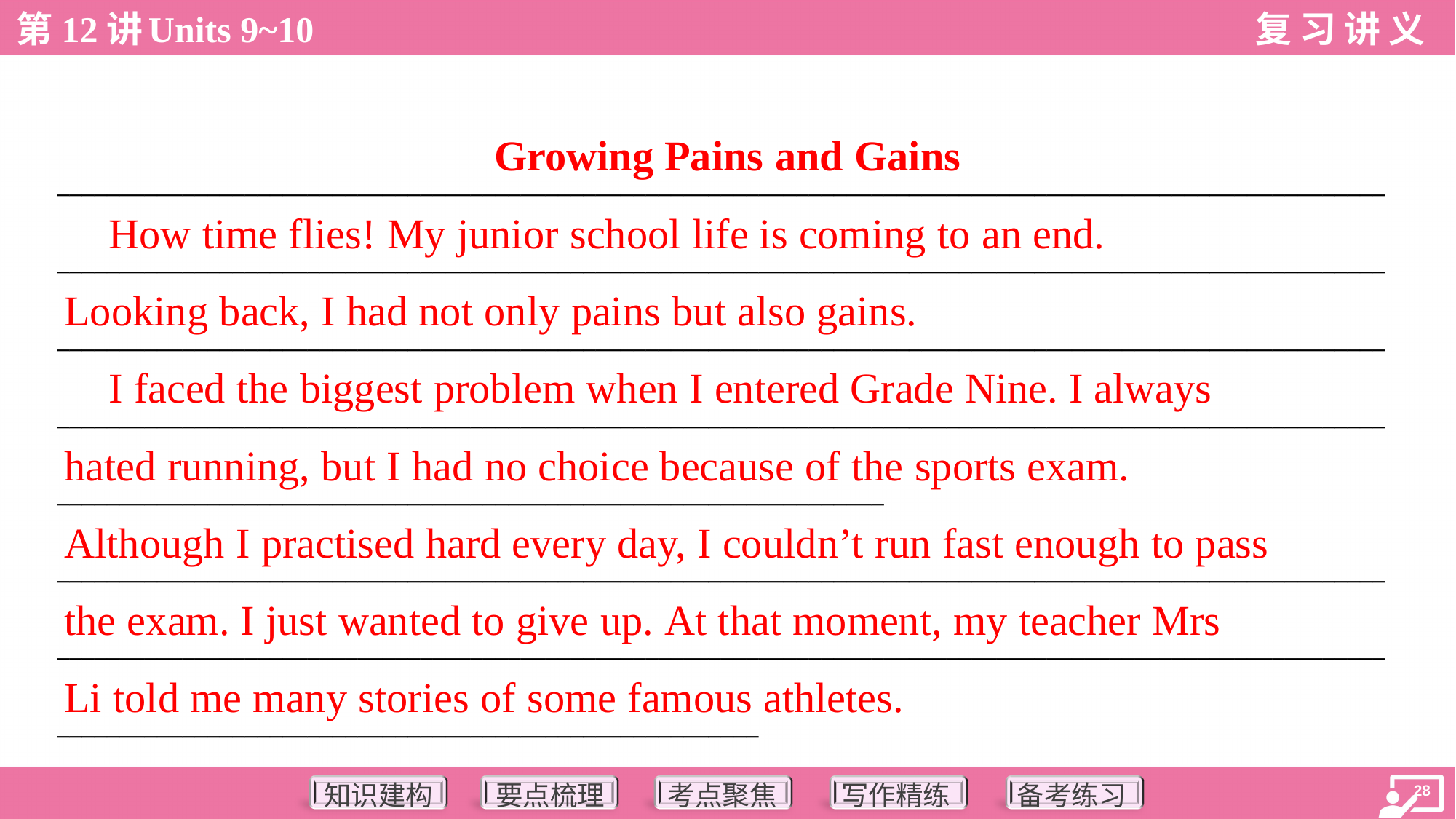

Growing Pains and Gains
    How time flies! My junior school life is coming to an end.
Looking back, I had not only pains but also gains.
    I faced the biggest problem when I entered Grade Nine. I always
hated running, but I had no choice because of the sports exam.
Although I practised hard every day, I couldn’t run fast enough to pass
the exam. I just wanted to give up. At that moment, my teacher Mrs
Li told me many stories of some famous athletes.

__________________________________________________________________________________________________________________________________________________________________________________________________________________________________________________________________________________________________________________________________________________________________________________________________________________________________________________________________________________________________________
____________________________________________________________________________________________________________________________________________________________________________________________________________________________________________________________________________